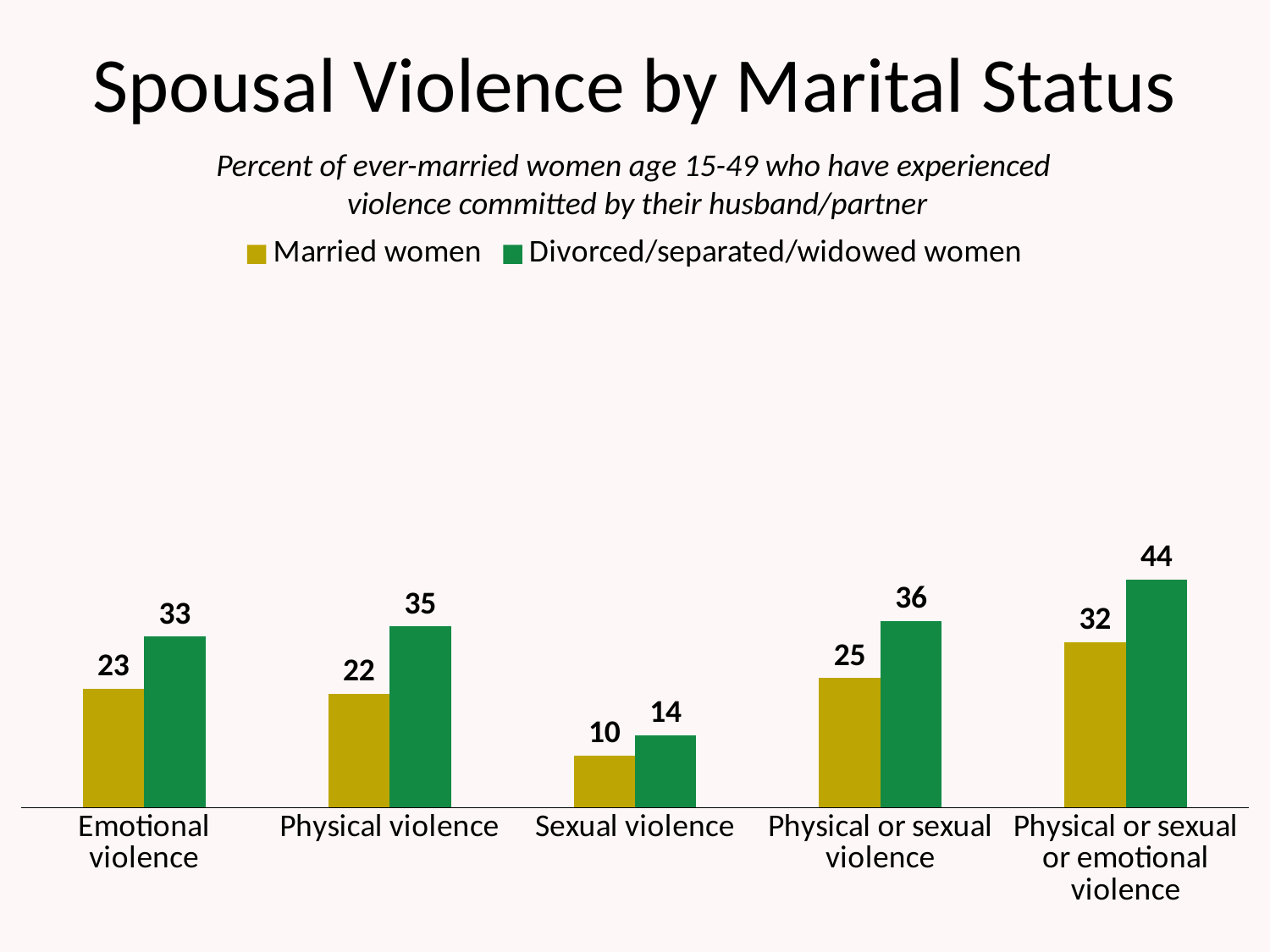

# Spousal Violence by Marital Status
Percent of ever-married women age 15-49 who have experienced
violence committed by their husband/partner

### Chart

| Category | Married women | Divorced/separated/widowed women |
|---|---|---|
| Emotional violence | 23.0 | 33.0 |
| Physical violence | 22.0 | 35.0 |
| Sexual violence | 10.0 | 14.0 |
| Physical or sexual violence | 25.0 | 36.0 |
| Physical or sexual or emotional violence | 32.0 | 44.0 |